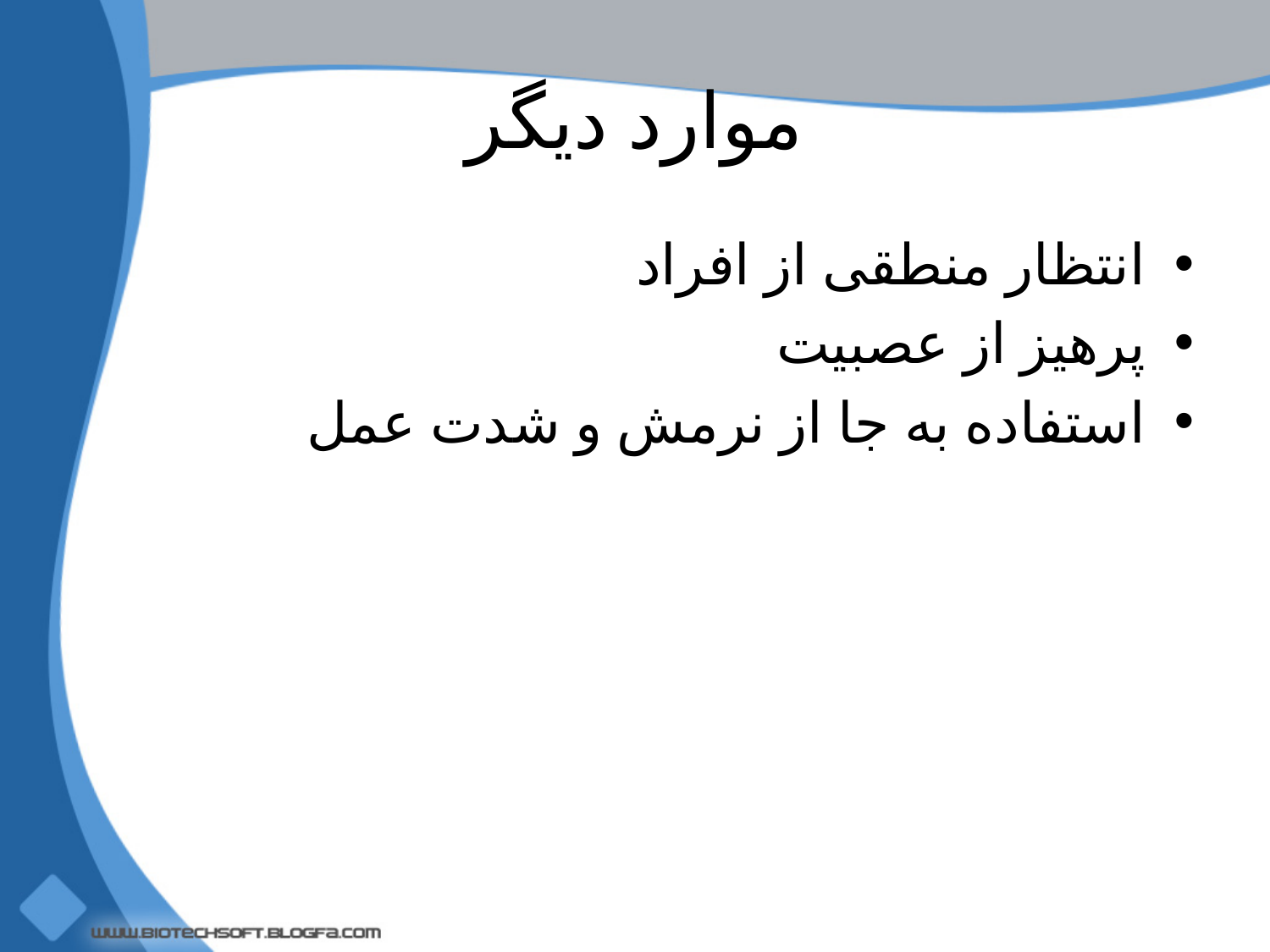

# موارد دیگر
انتظار منطقی از افراد
پرهیز از عصبیت
استفاده به جا از نرمش و شدت عمل